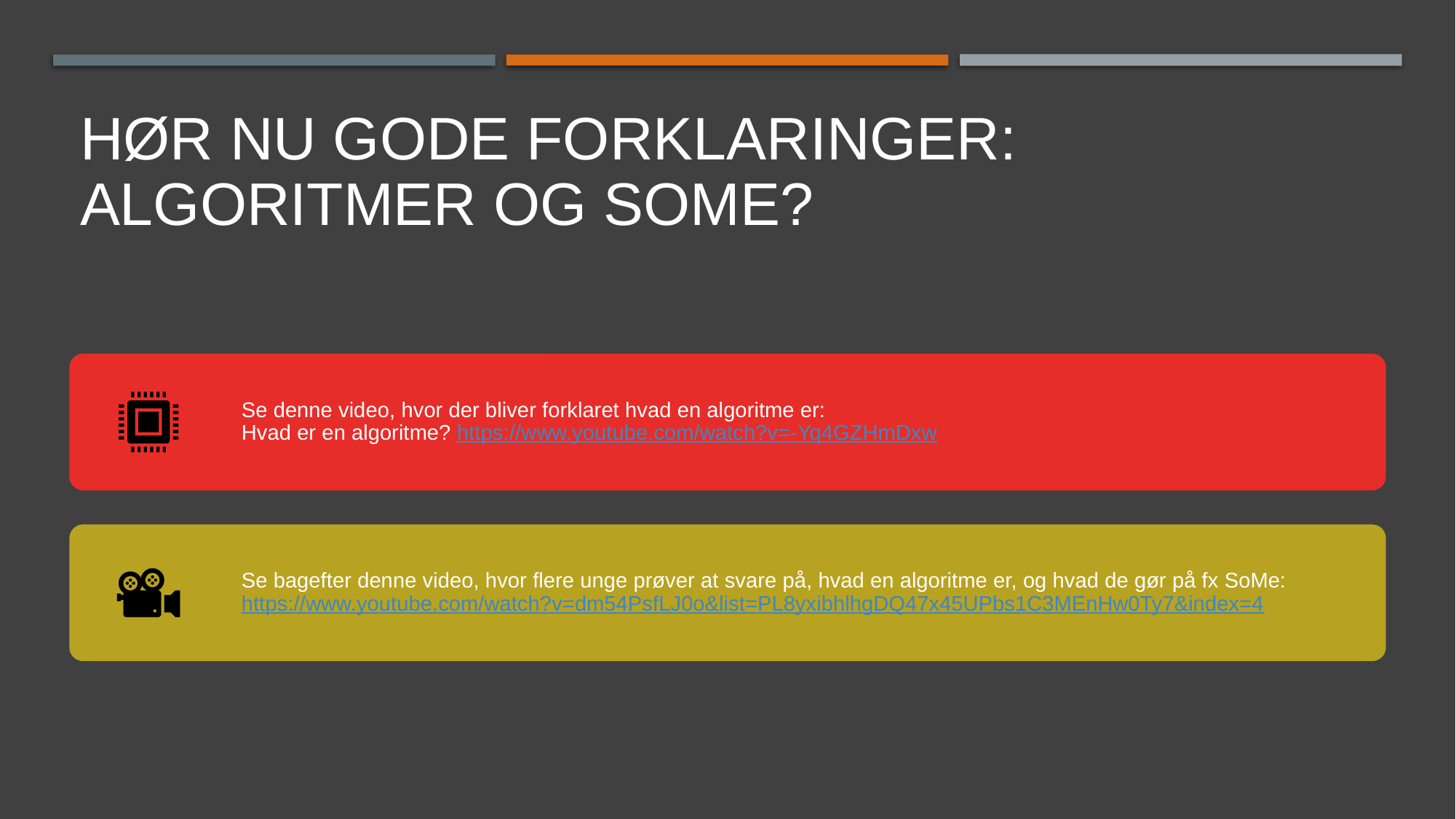

# Hør nu gode forklaringer: Algoritmer og some?
Se denne video, hvor der bliver forklaret hvad en algoritme er:
Hvad er en algoritme? https://www.youtube.com/watch?v=-Yq4GZHmDxw
Se bagefter denne video, hvor flere unge prøver at svare på, hvad en algoritme er, og hvad de gør på fx SoMe: https://www.youtube.com/watch?v=dm54PsfLJ0o&list=PL8yxibhlhgDQ47x45UPbs1C3MEnHw0Ty7&index=4